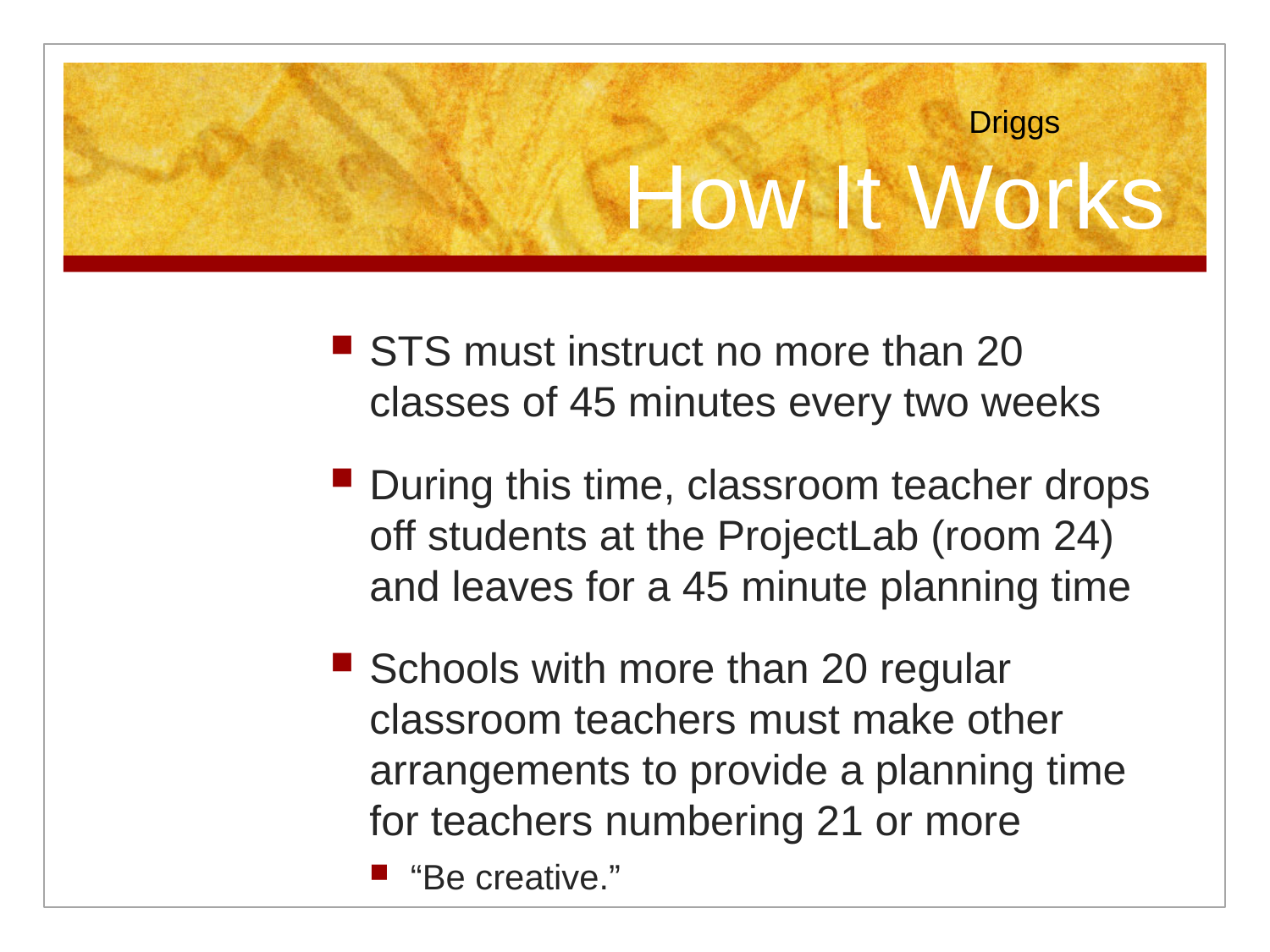

# How It Works
Driggs
STS must instruct no more than 20 classes of 45 minutes every two weeks
During this time, classroom teacher drops off students at the ProjectLab (room 24) and leaves for a 45 minute planning time
Schools with more than 20 regular classroom teachers must make other arrangements to provide a planning time for teachers numbering 21 or more
“Be creative.”